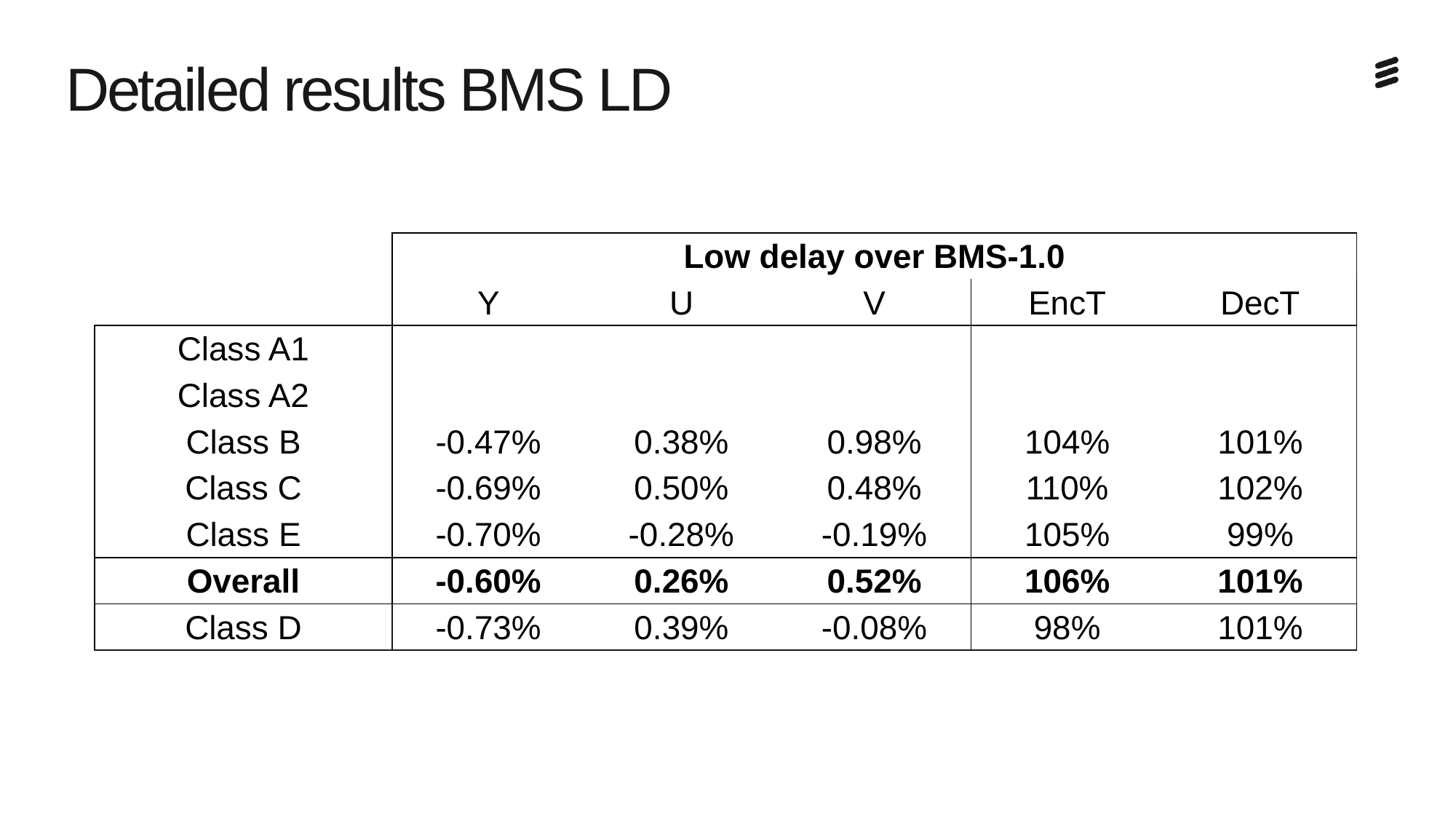

# Detailed results BMS LD
|  | Low delay over BMS-1.0 |  |  |  |  |
| --- | --- | --- | --- | --- | --- |
|  | Y | U | V | EncT | DecT |
| Class A1 |  |  |  |  |  |
| Class A2 |  |  |  |  |  |
| Class B | -0.47% | 0.38% | 0.98% | 104% | 101% |
| Class C | -0.69% | 0.50% | 0.48% | 110% | 102% |
| Class E | -0.70% | -0.28% | -0.19% | 105% | 99% |
| Overall | -0.60% | 0.26% | 0.52% | 106% | 101% |
| Class D | -0.73% | 0.39% | -0.08% | 98% | 101% |